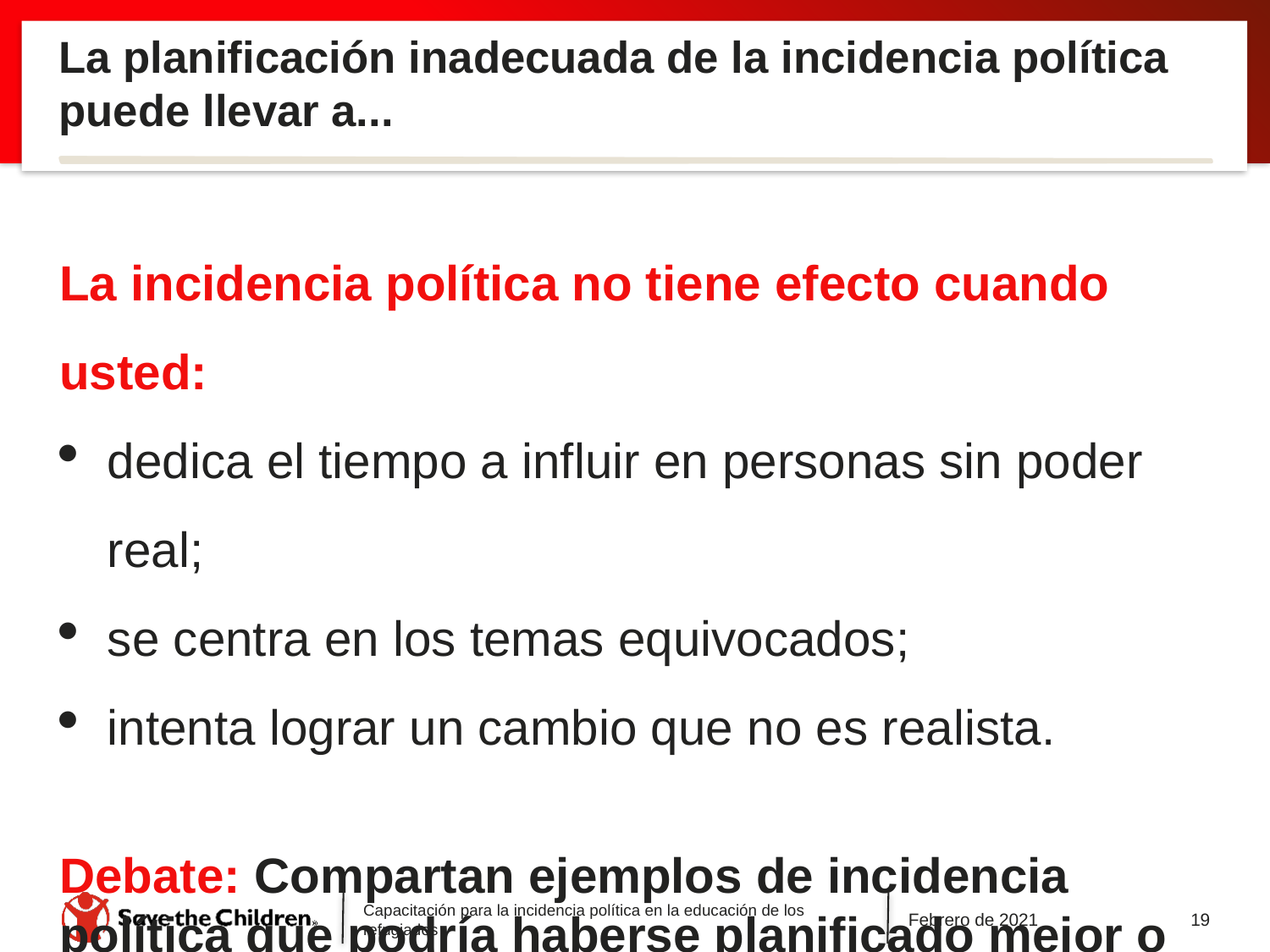

# La planificación inadecuada de la incidencia política puede llevar a...
La incidencia política no tiene efecto cuando usted:
dedica el tiempo a influir en personas sin poder real;
se centra en los temas equivocados;
intenta lograr un cambio que no es realista.

Debate: Compartan ejemplos de incidencia política que podría haberse planificado mejor o cuyo enfoque fue erróneo.
Capacitación para la incidencia política en la educación de los refugiados
Febrero de 2021
19